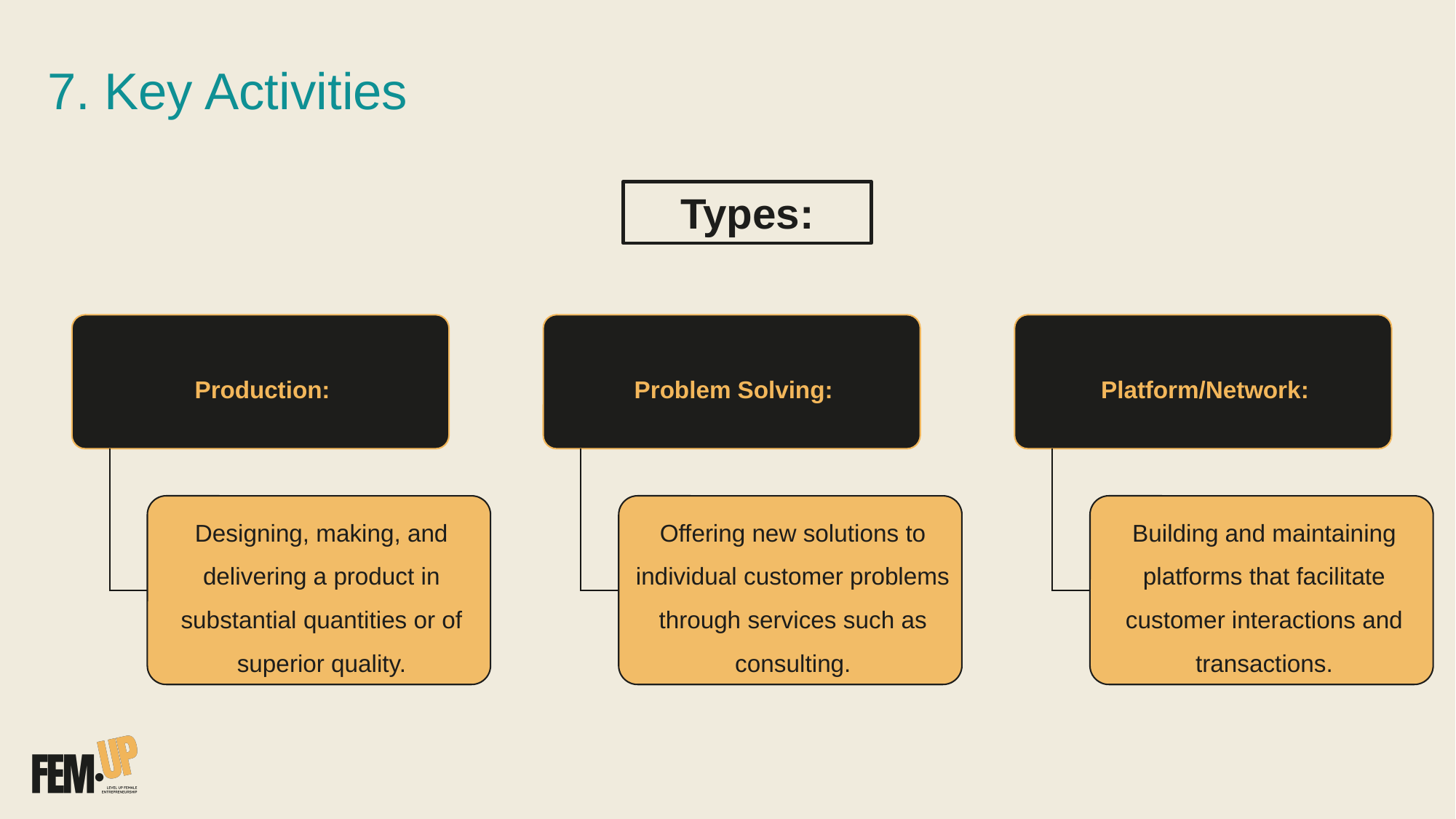

# 7. Key Activities
Types:
Production:
Designing, making, and delivering a product in substantial quantities or of superior quality.
Problem Solving:
Offering new solutions to individual customer problems through services such as consulting.
Platform/Network:
Building and maintaining platforms that facilitate customer interactions and transactions.